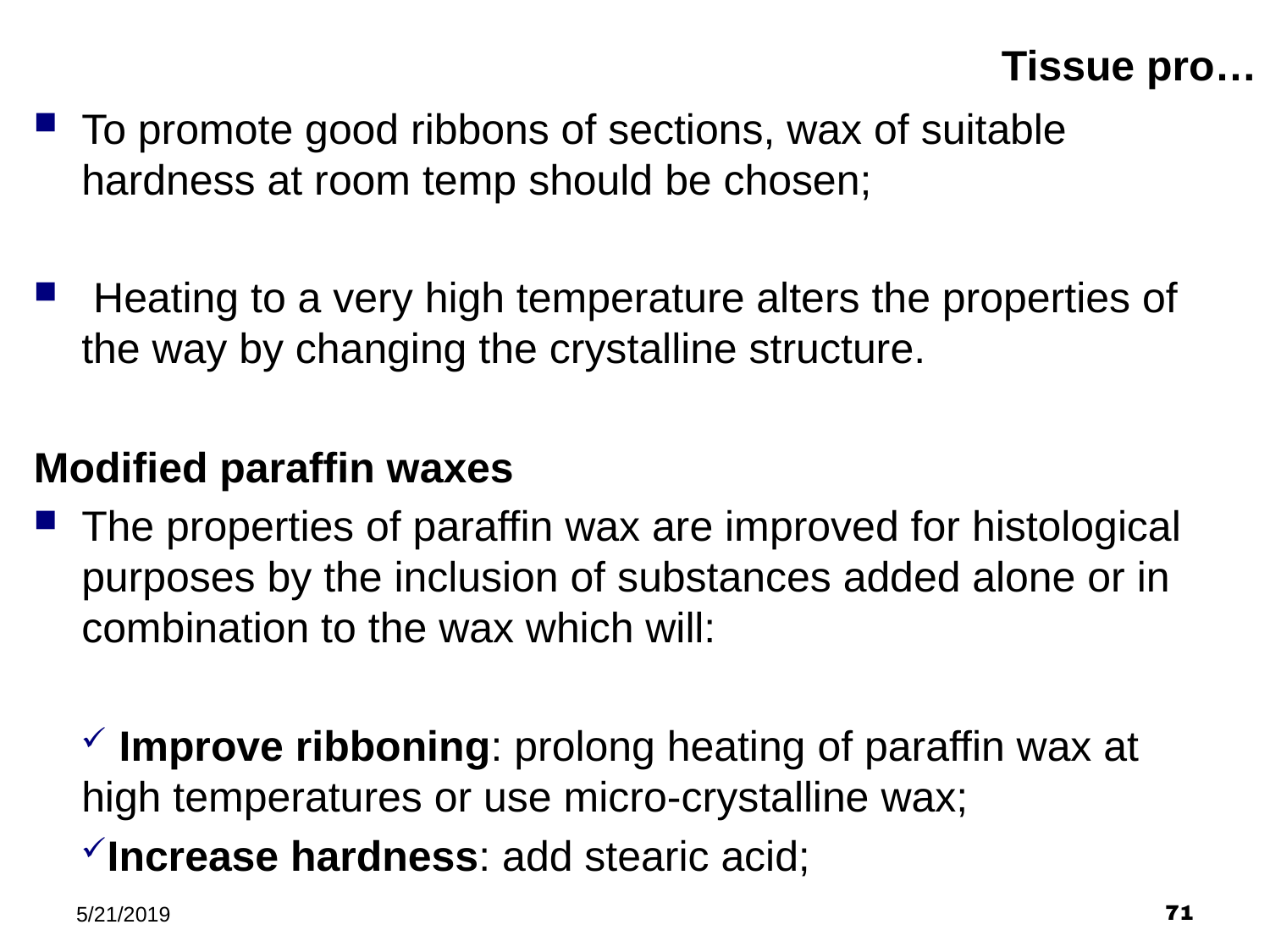

# Tissue pro…
To promote good ribbons of sections, wax of suitable hardness at room temp should be chosen;

 Heating to a very high temperature alters the properties of the way by changing the crystalline structure.

Modified paraffin waxes
The properties of paraffin wax are improved for histological purposes by the inclusion of substances added alone or in combination to the wax which will:

 Improve ribboning: prolong heating of paraffin wax at high temperatures or use micro-crystalline wax;
Increase hardness: add stearic acid;
5/21/2019
71